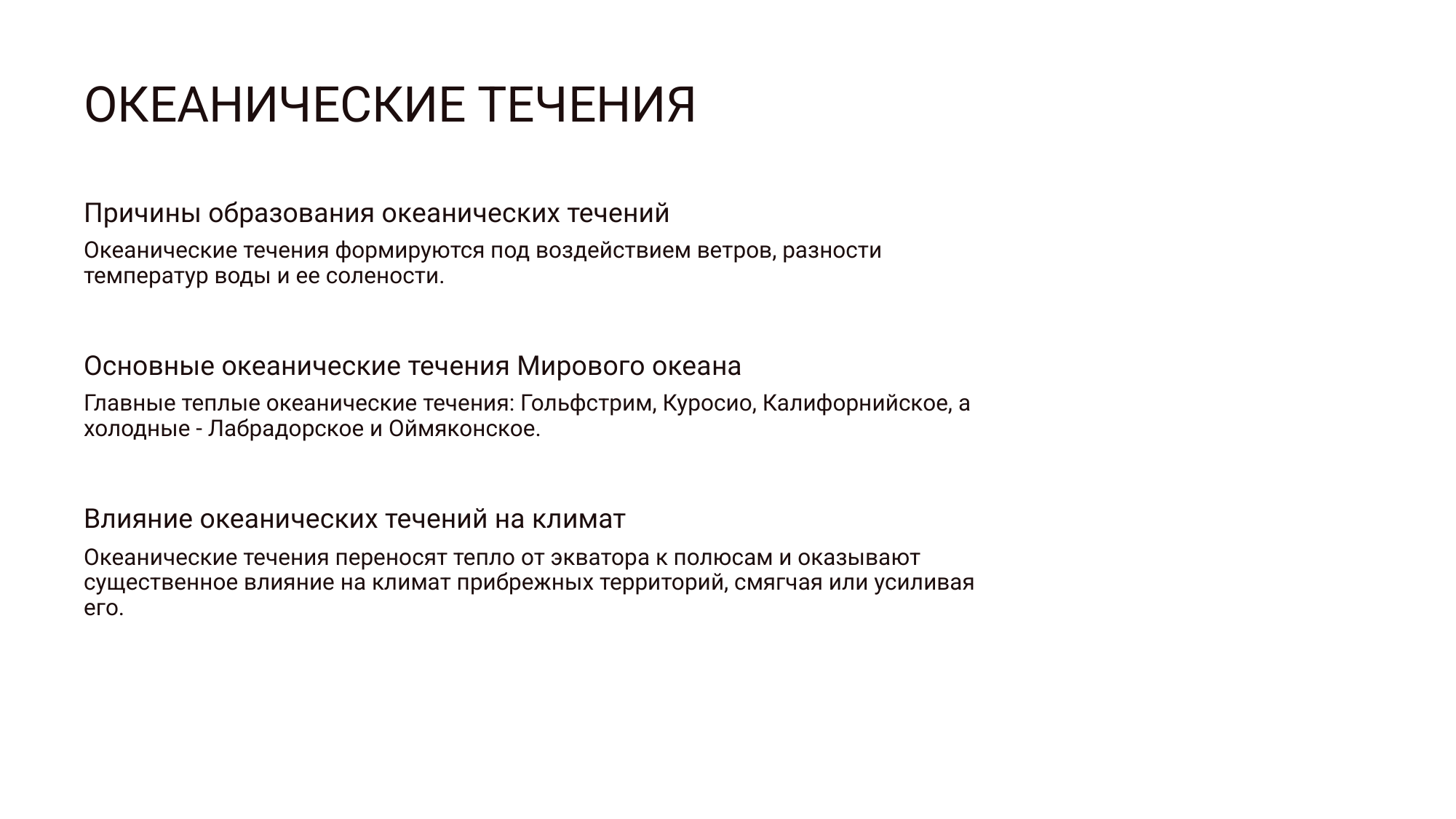

ОКЕАНИЧЕСКИЕ ТЕЧЕНИЯ
Причины образования океанических течений
Океанические течения формируются под воздействием ветров, разности температур воды и ее солености.
Основные океанические течения Мирового океана
Главные теплые океанические течения: Гольфстрим, Куросио, Калифорнийское, а холодные - Лабрадорское и Оймяконское.
Влияние океанических течений на климат
Океанические течения переносят тепло от экватора к полюсам и оказывают существенное влияние на климат прибрежных территорий, смягчая или усиливая его.